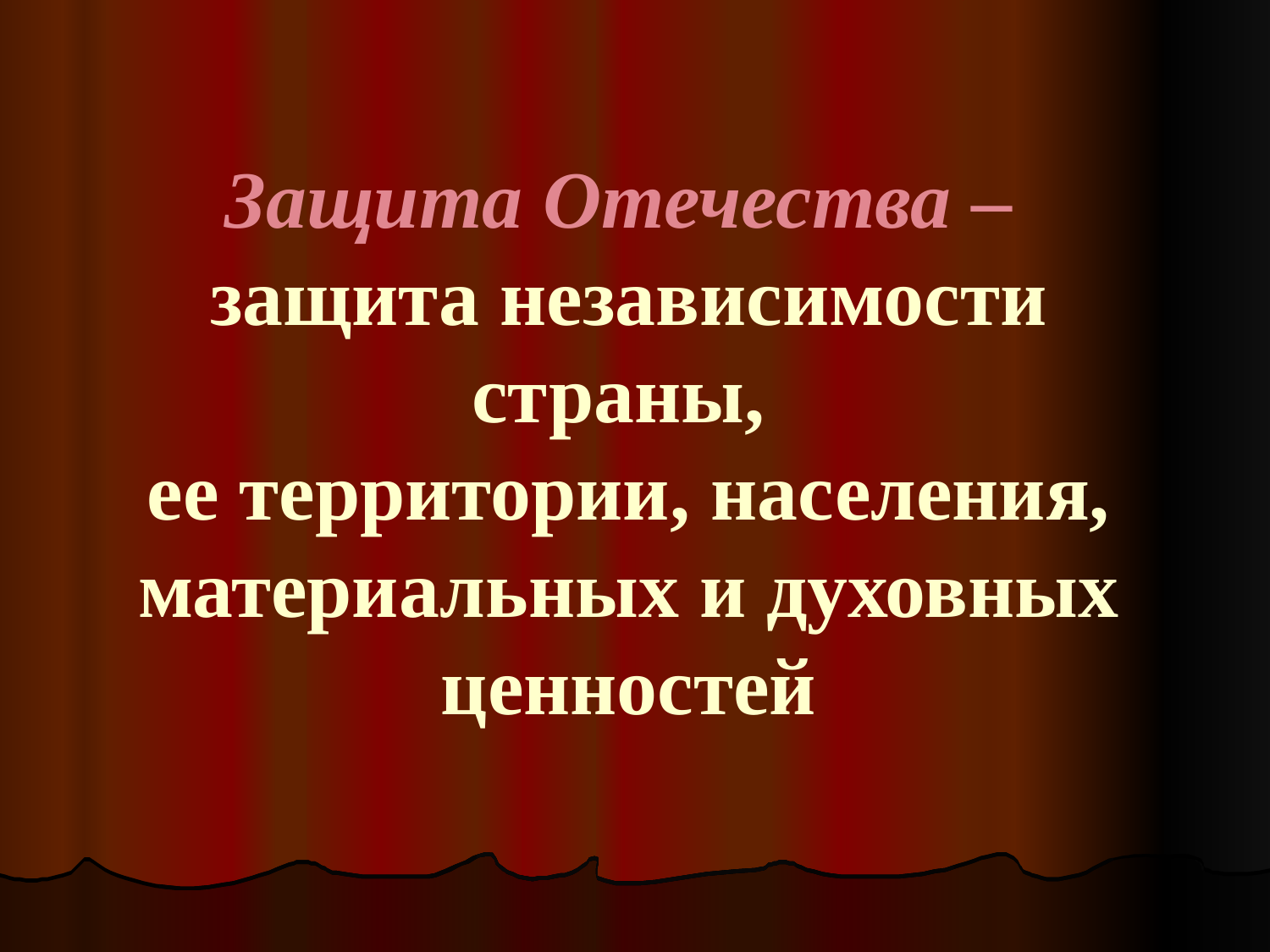

Защита Отечества –
защита независимости страны,
ее территории, населения, материальных и духовных ценностей